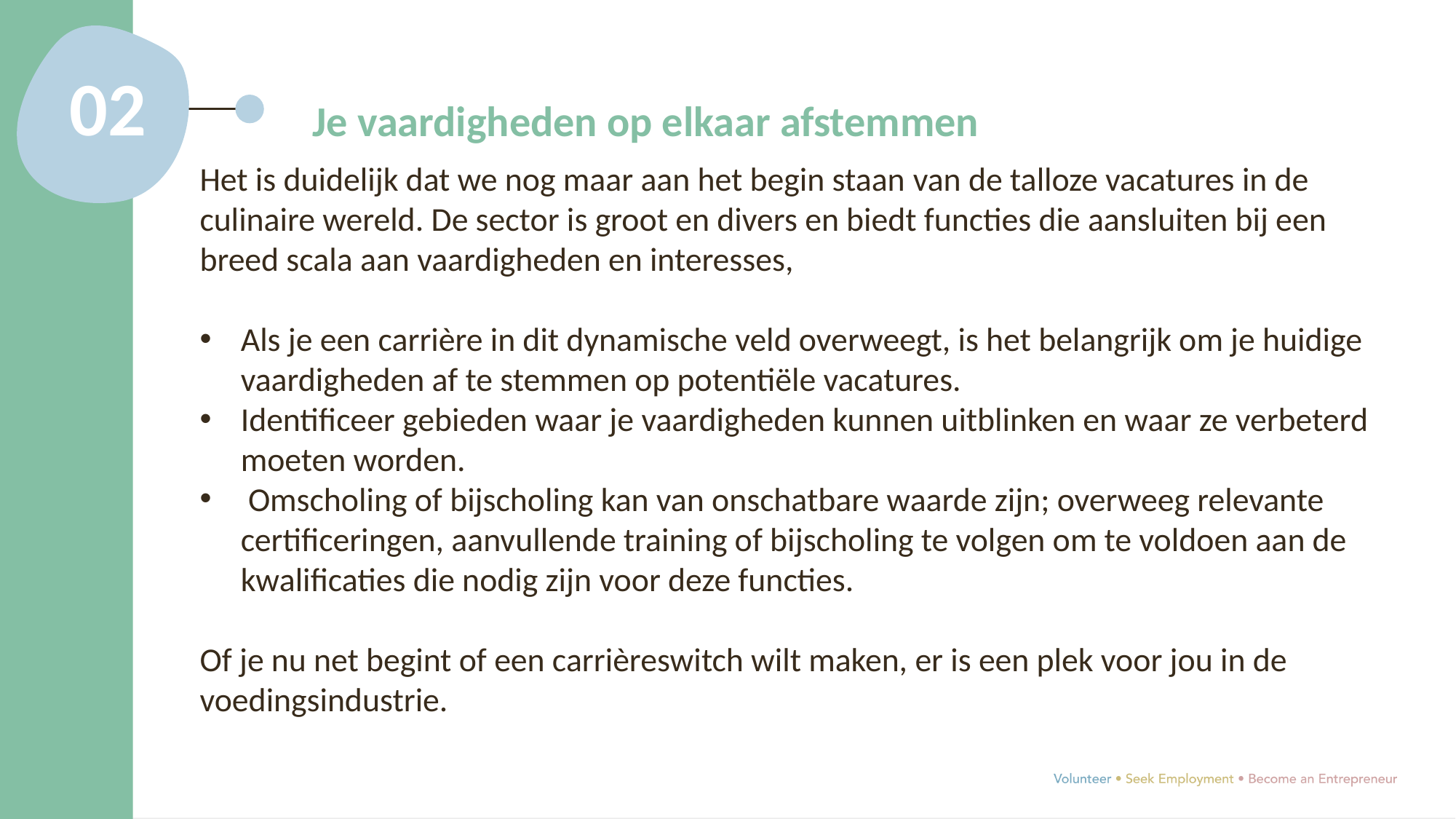

02
Je vaardigheden op elkaar afstemmen

Het is duidelijk dat we nog maar aan het begin staan van de talloze vacatures in de culinaire wereld. De sector is groot en divers en biedt functies die aansluiten bij een breed scala aan vaardigheden en interesses,

Als je een carrière in dit dynamische veld overweegt, is het belangrijk om je huidige vaardigheden af te stemmen op potentiële vacatures.
Identificeer gebieden waar je vaardigheden kunnen uitblinken en waar ze verbeterd moeten worden.
 Omscholing of bijscholing kan van onschatbare waarde zijn; overweeg relevante certificeringen, aanvullende training of bijscholing te volgen om te voldoen aan de kwalificaties die nodig zijn voor deze functies.

Of je nu net begint of een carrièreswitch wilt maken, er is een plek voor jou in de voedingsindustrie.